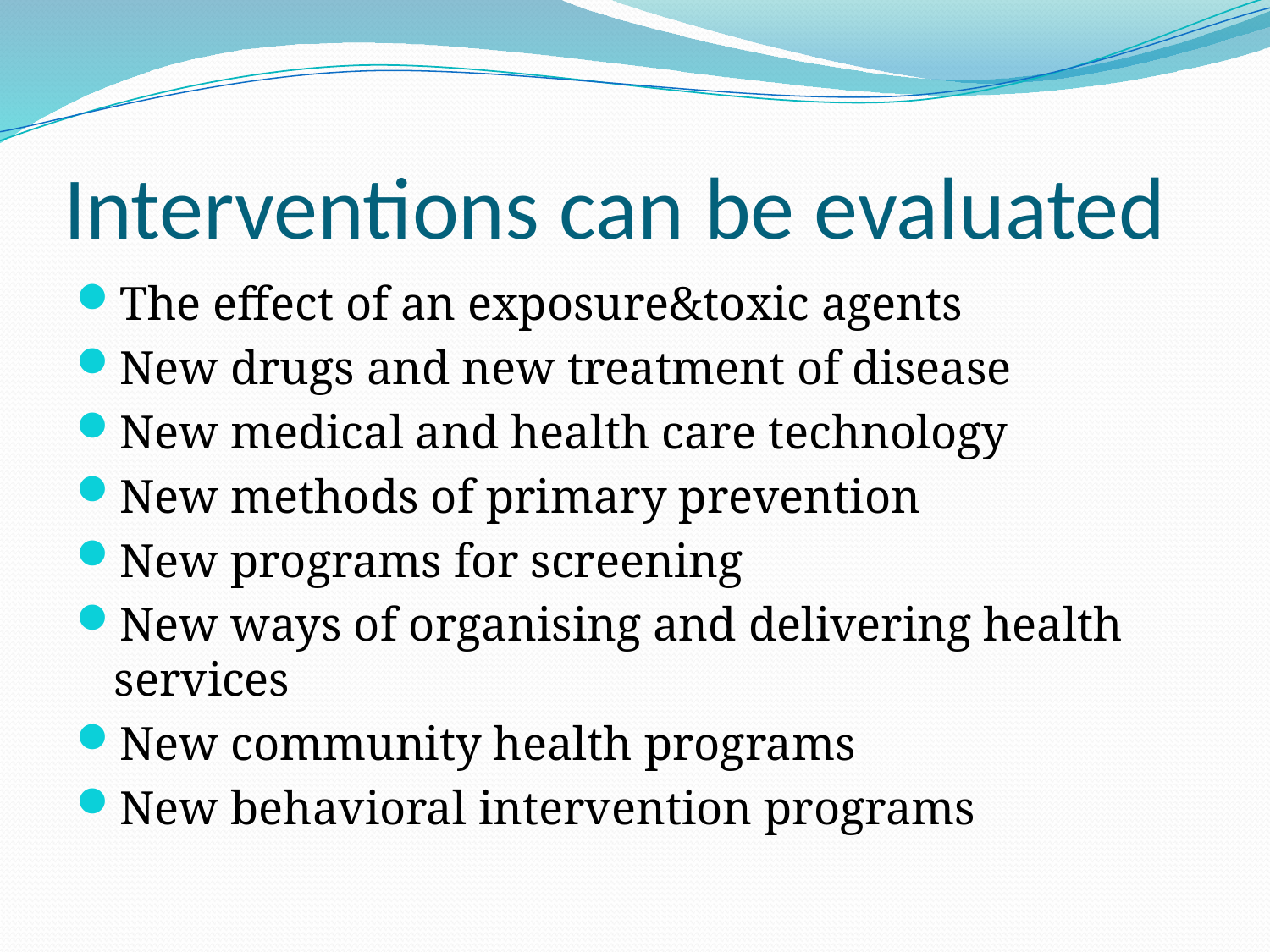

# Interventions can be evaluated
The effect of an exposure&toxic agents
New drugs and new treatment of disease
New medical and health care technology
New methods of primary prevention
New programs for screening
New ways of organising and delivering health services
New community health programs
New behavioral intervention programs